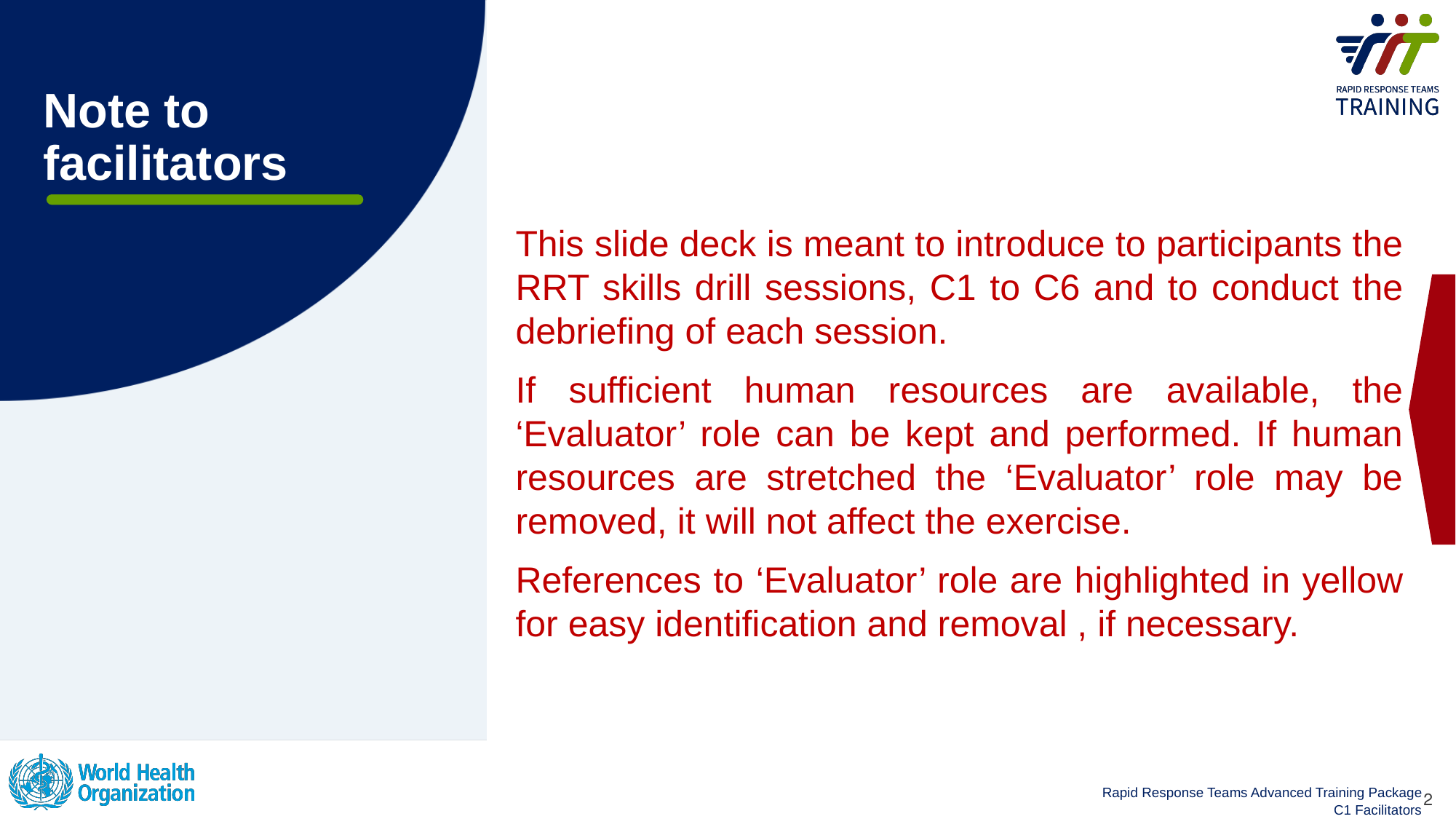

# Note to facilitators
This slide deck is meant to introduce to participants the RRT skills drill sessions, C1 to C6 and to conduct the debriefing of each session.
If sufficient human resources are available, the ‘Evaluator’ role can be kept and performed. If human resources are stretched the ‘Evaluator’ role may be removed, it will not affect the exercise.
References to ‘Evaluator’ role are highlighted in yellow for easy identification and removal , if necessary.